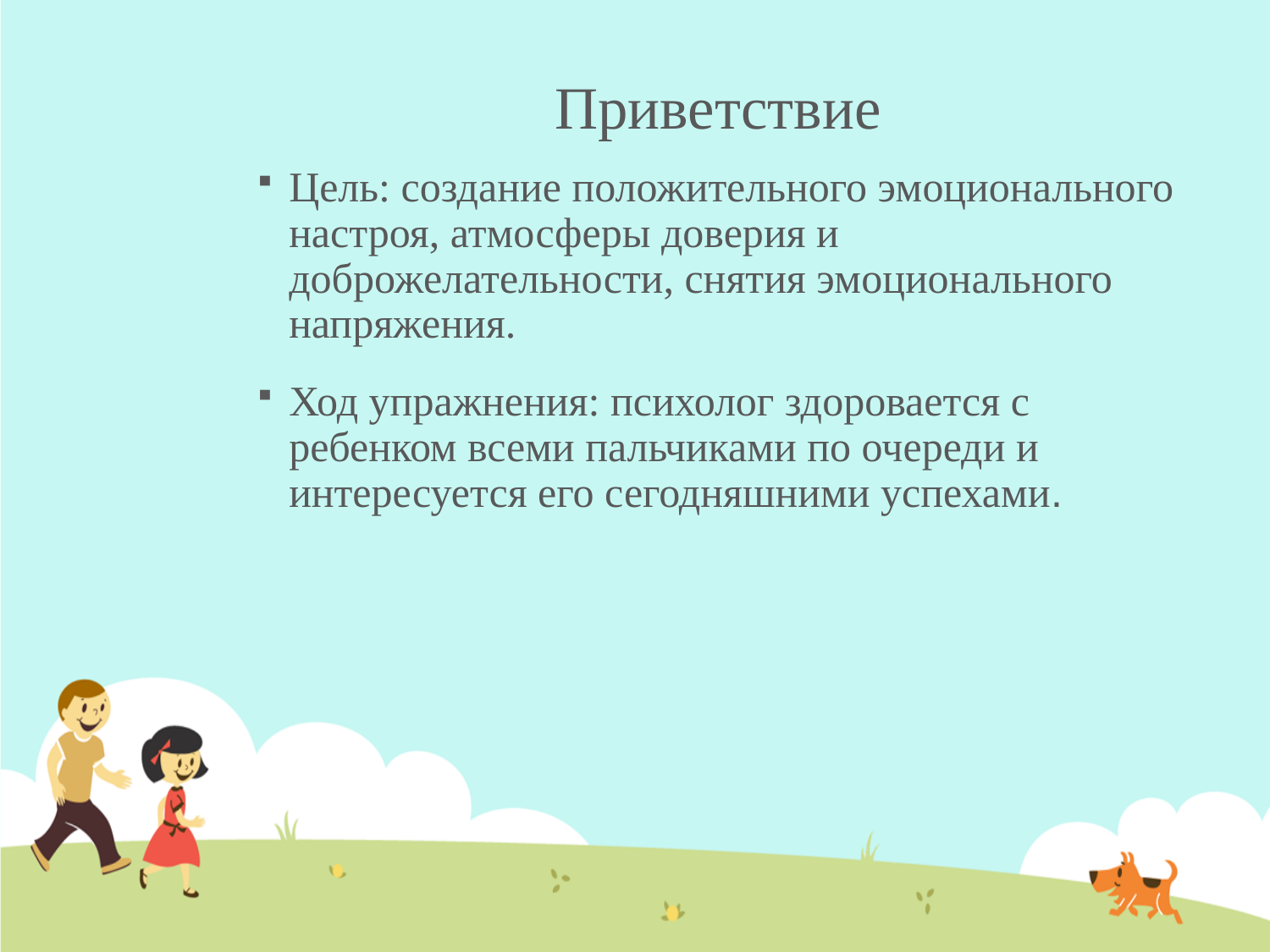

# Приветствие
Цель: создание положительного эмоционального настроя, атмосферы доверия и доброжелательности, снятия эмоционального напряжения.
Ход упражнения: психолог здоровается с ребенком всеми пальчиками по очереди и интересуется его сегодняшними успехами.